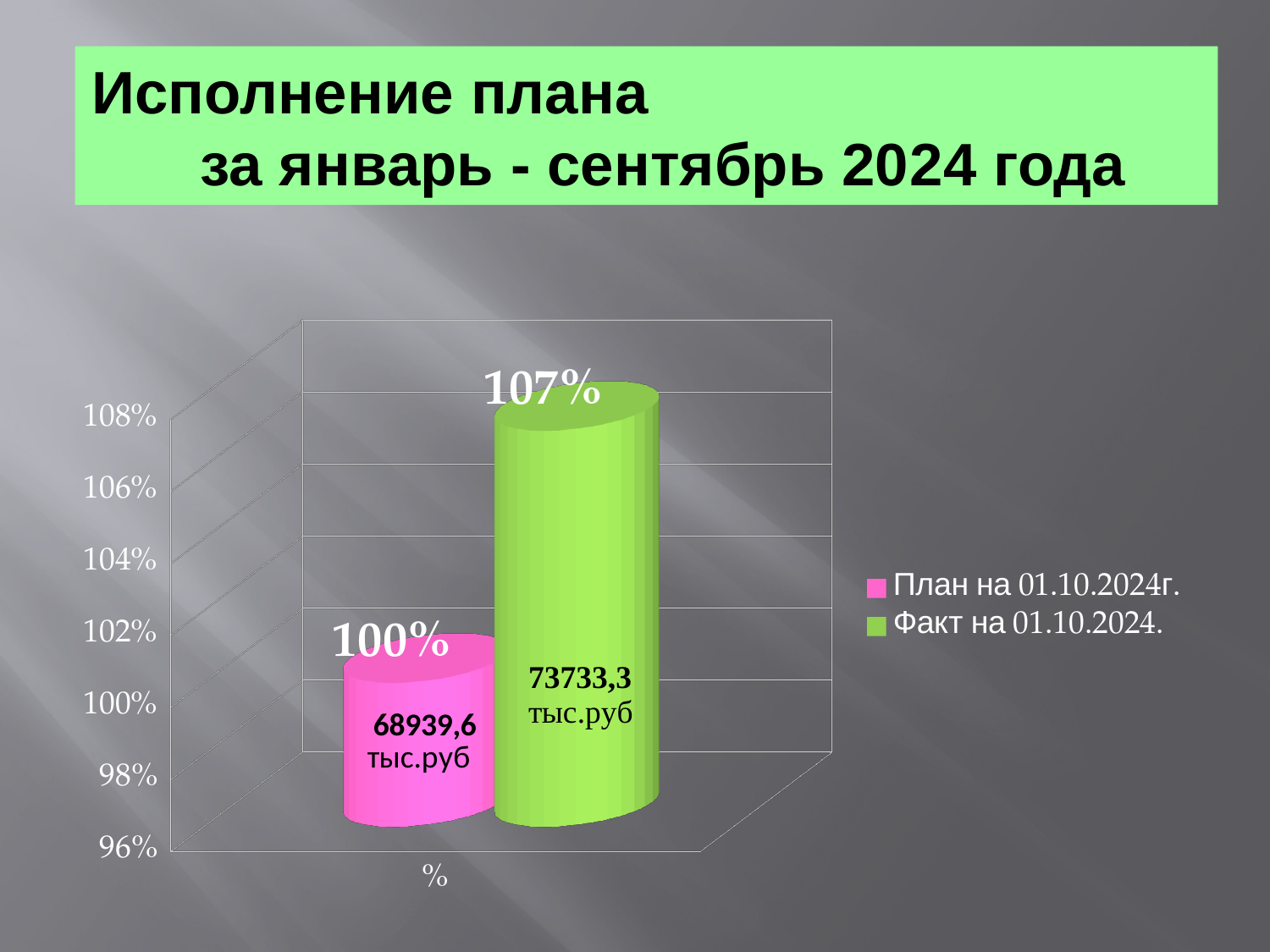

# Исполнение плана                                    за январь - сентябрь 2024 года

[unsupported chart]